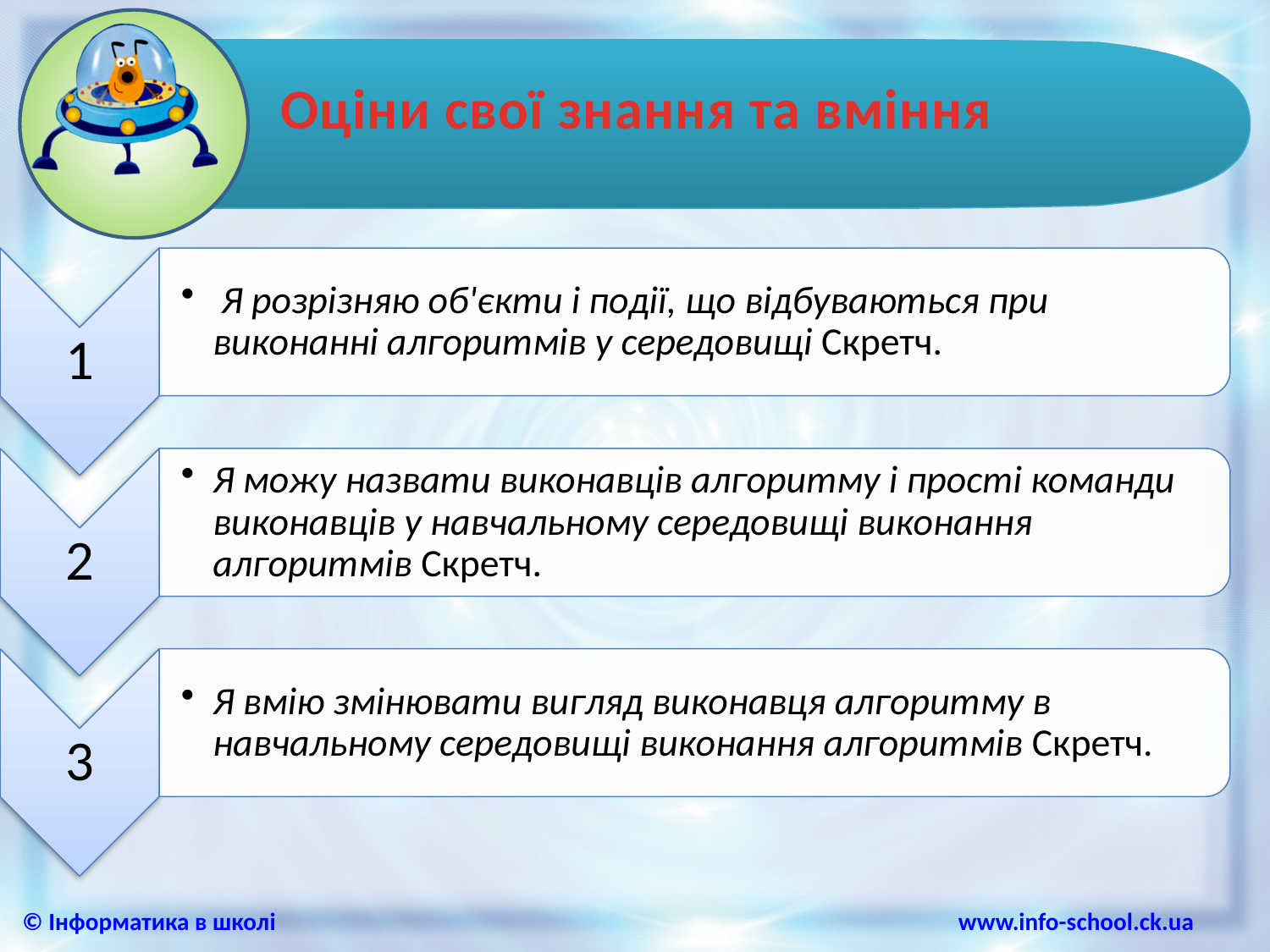

# Оціни свої знання та вміння
1
 Я розрізняю об'єкти і події, що відбуваються при виконанні алгоритмів у середовищі Скретч.
2
Я можу назвати виконавців алгоритму і прості команди ви­конавців у навчальному середовищі виконання алгоритмів Скретч.
3
Я вмію змінювати вигляд виконавця алгоритму в навчальному середовищі виконання алгоритмів Скретч.